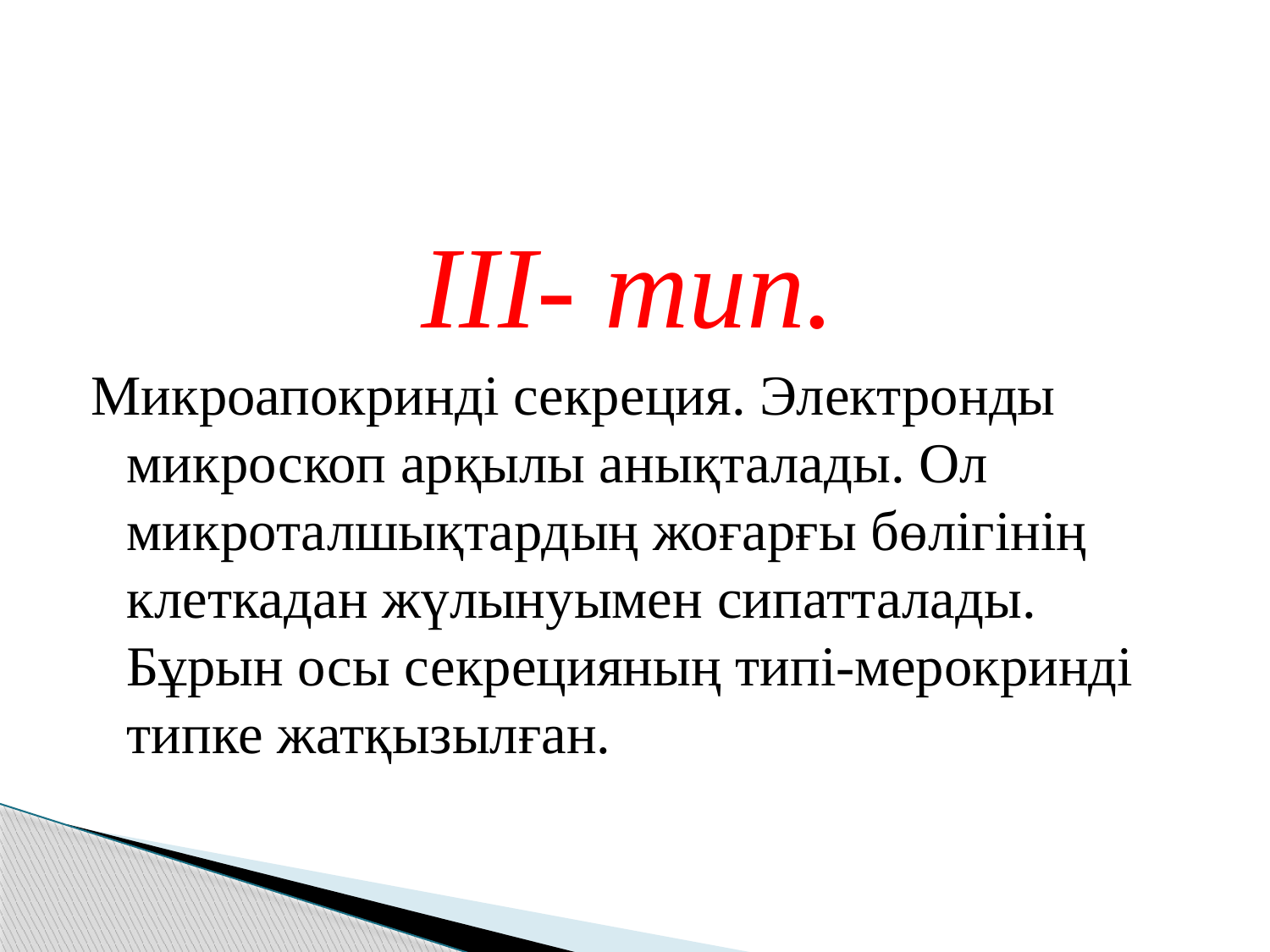

III- тип.
Микроапокринді секреция. Электронды микроскоп арқылы анықталады. Ол микроталшықтардың жоғарғы бөлігінің клеткадан жүлынуымен сипатталады. Бұрын осы секрецияның типі-мерокринді типке жатқызылған.